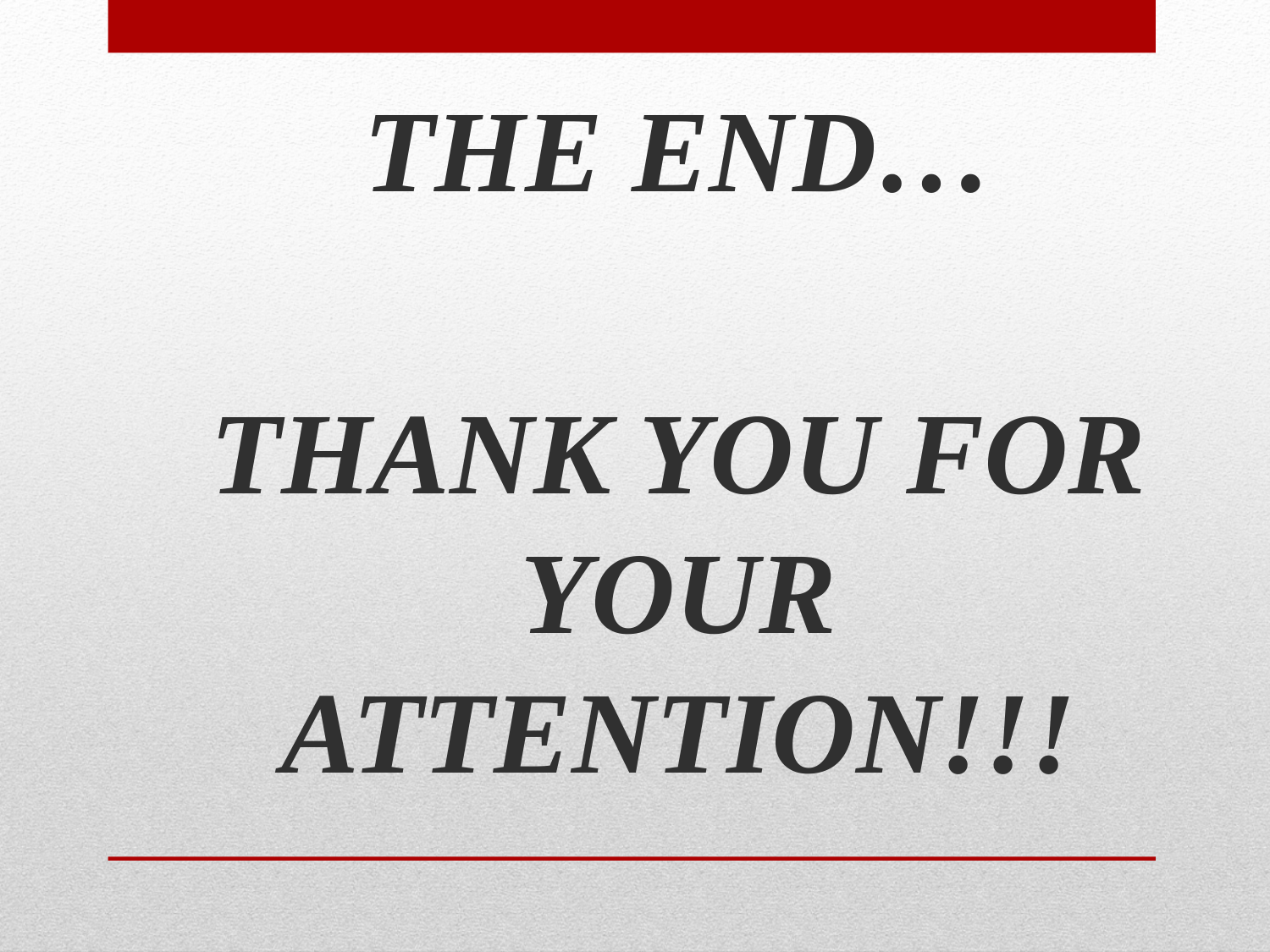

THE END…
THANK YOU FOR YOUR ATTENTION!!!